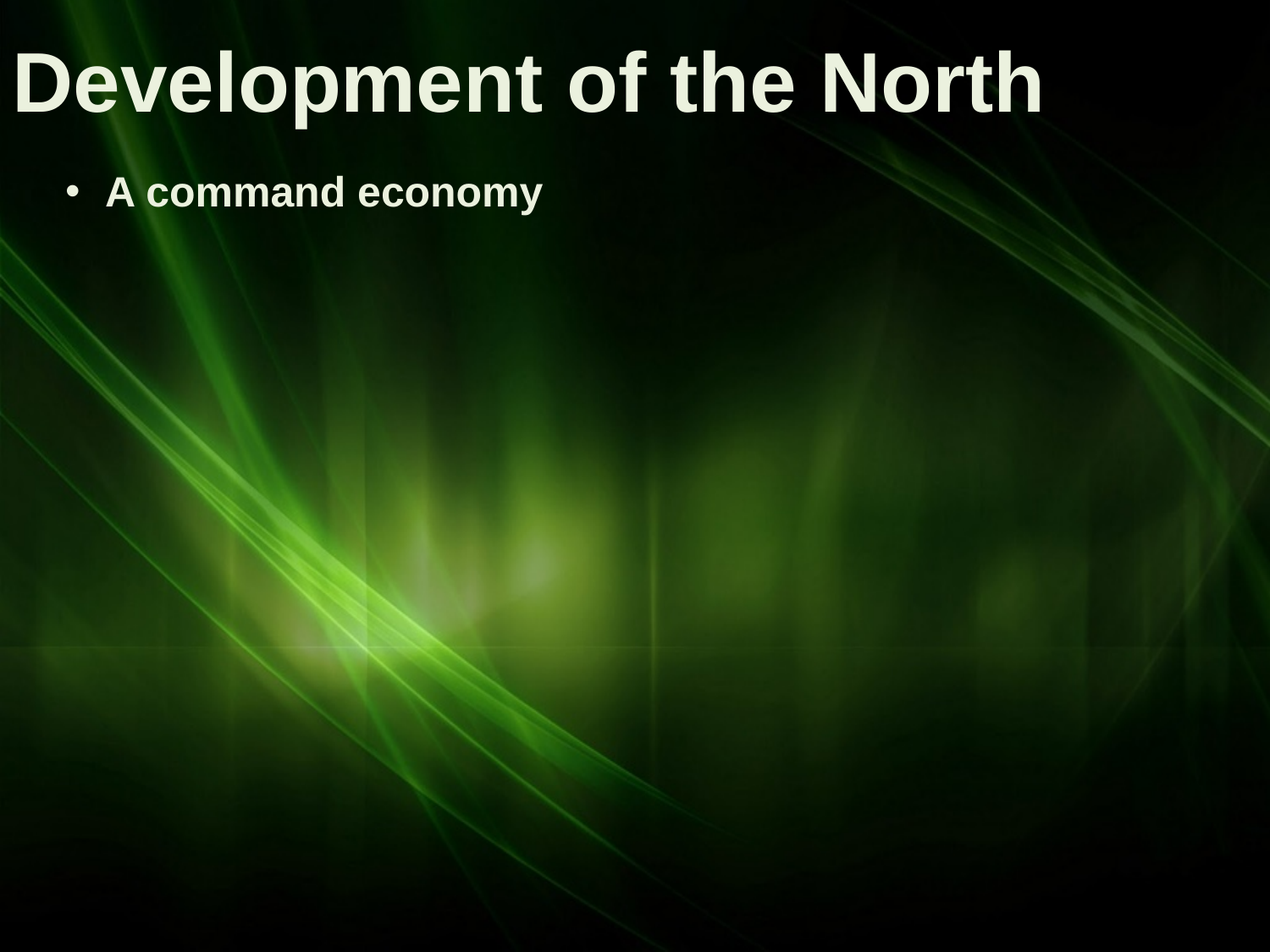

Development of the North
A command economy